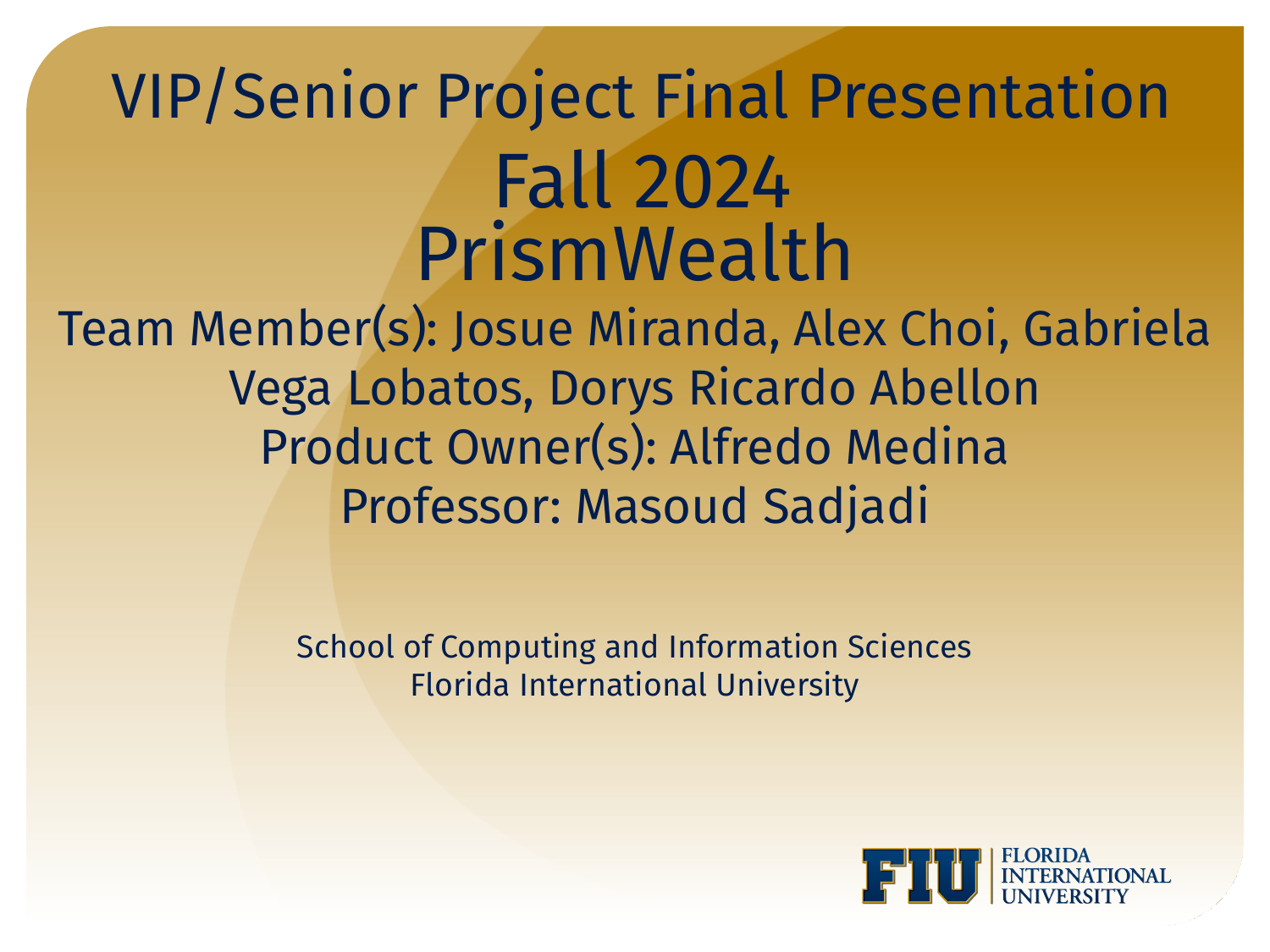

VIP/Senior Project Final Presentation
Fall 2024

# PrismWealth Team Member(s): Josue Miranda, Alex Choi, Gabriela Vega Lobatos, Dorys Ricardo Abellon Product Owner(s): Alfredo Medina Professor: Masoud Sadjadi School of Computing and Information Sciences Florida International University